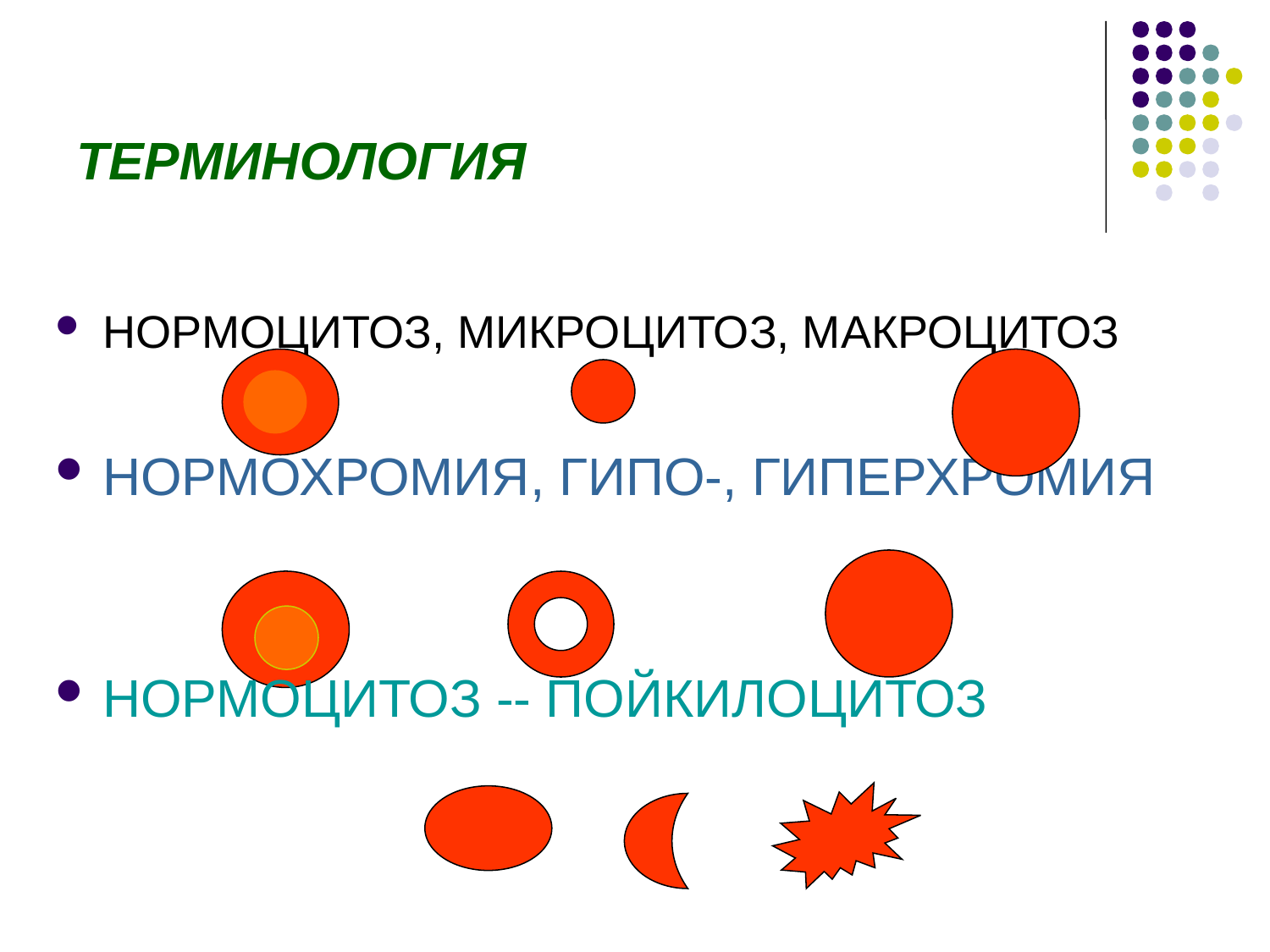

# ТЕРМИНОЛОГИЯ
НОРМОЦИТОЗ, МИКРОЦИТОЗ, МАКРОЦИТОЗ

НОРМОХРОМИЯ, ГИПО-, ГИПЕРХРОМИЯ

НОРМОЦИТОЗ -- ПОЙКИЛОЦИТОЗ